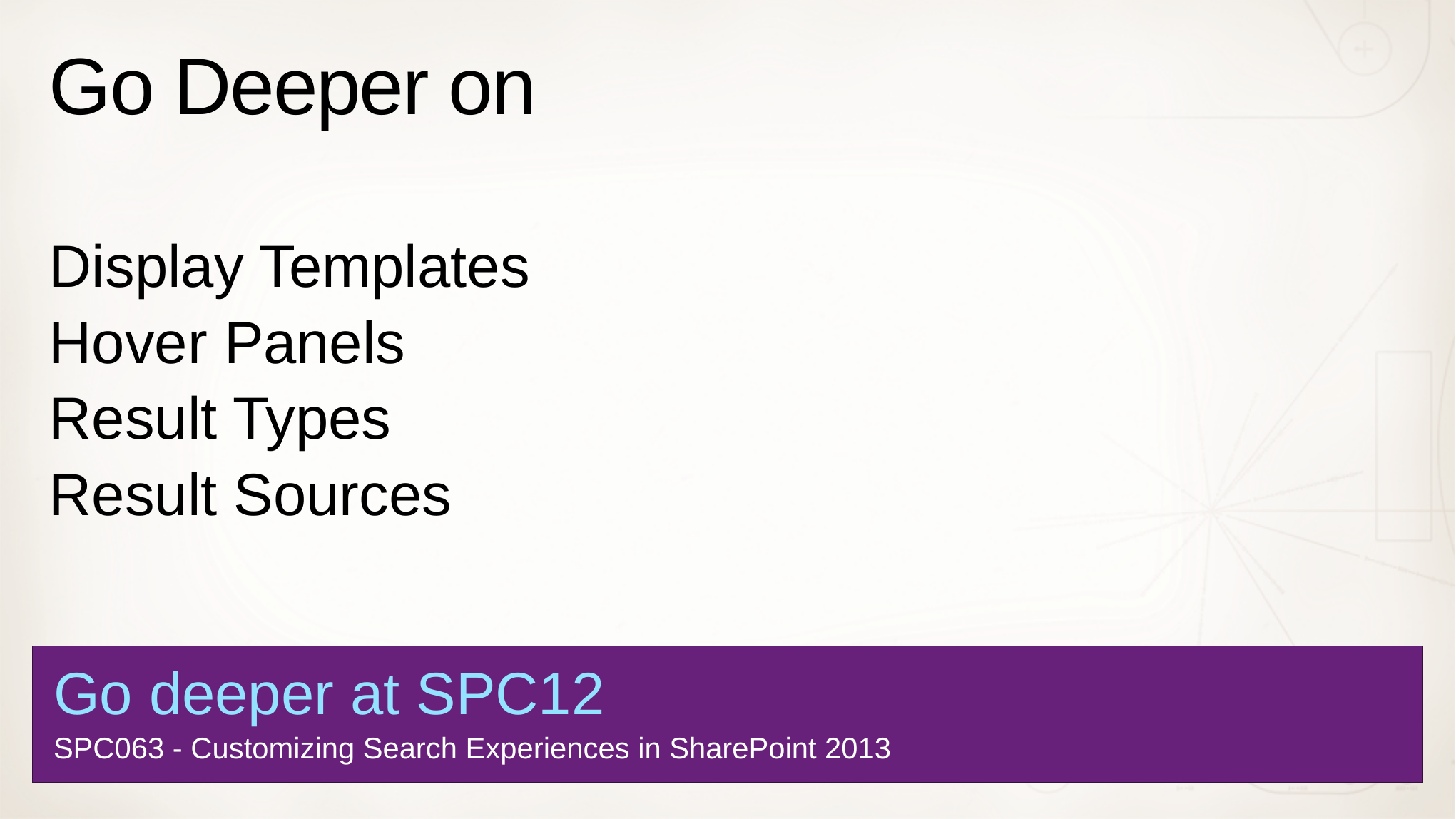

# Go Deeper on

Display Templates
Hover Panels
Result Types
Result Sources
Go deeper at SPC12
SPC063 - Customizing Search Experiences in SharePoint 2013